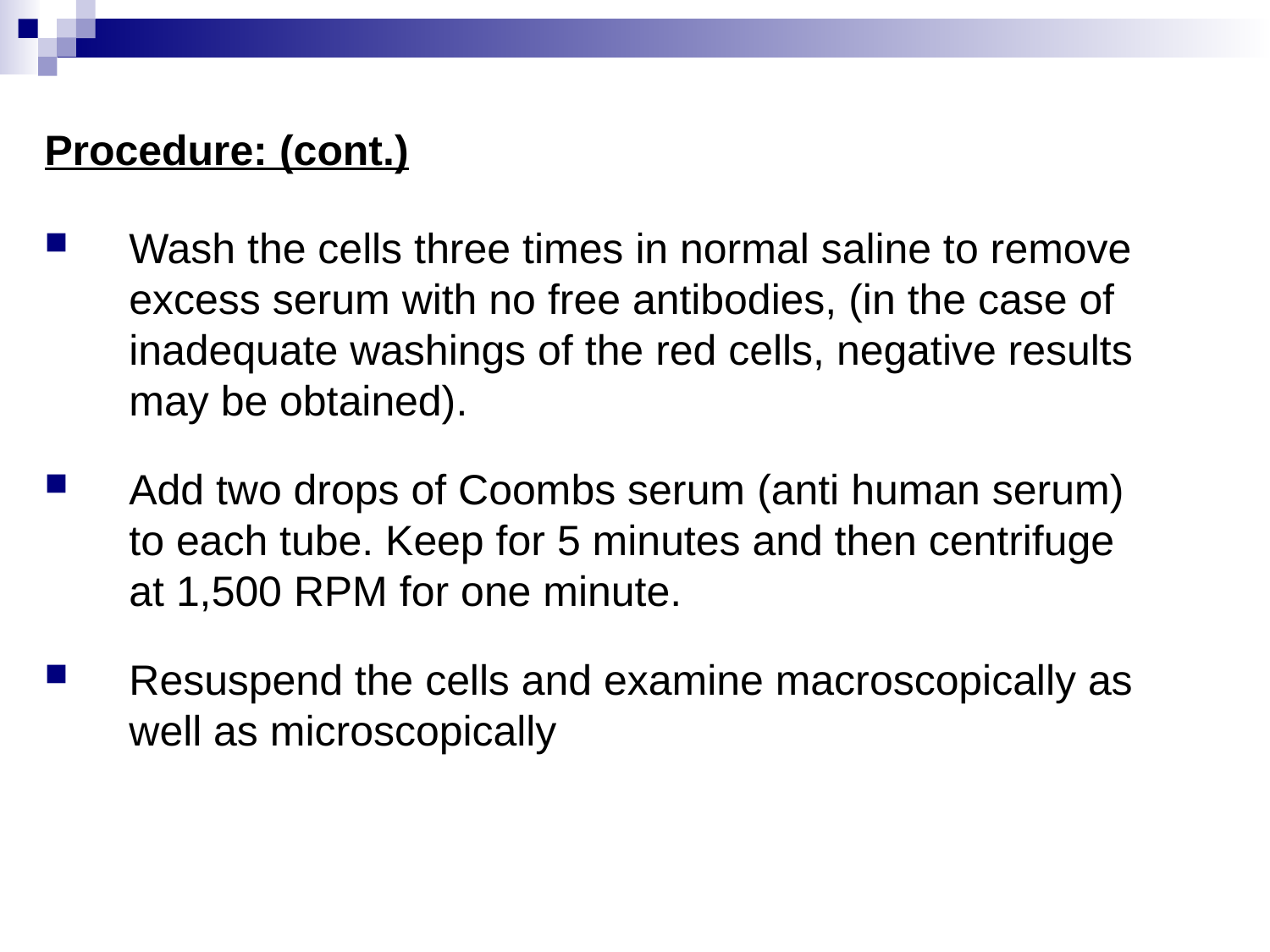

#
Procedure: (cont.)

Wash the cells three times in normal saline to remove excess serum with no free antibodies, (in the case of inadequate washings of the red cells, negative results may be obtained).

Add two drops of Coombs serum (anti human serum) to each tube. Keep for 5 minutes and then centrifuge  at 1,500 RPM for one minute.

Resuspend the cells and examine macroscopically as well as microscopically